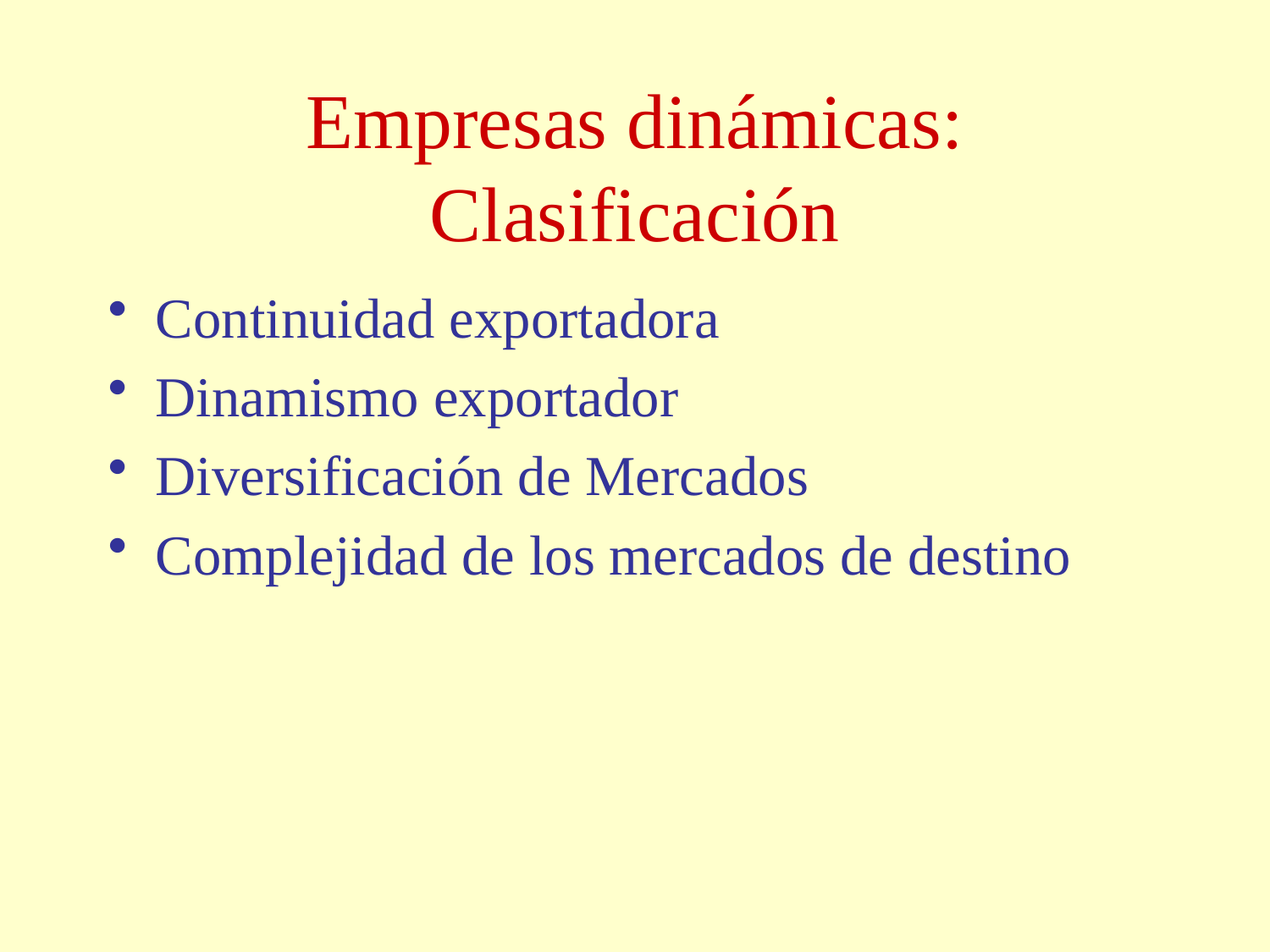

# Empresas dinámicas: Clasificación
Continuidad exportadora
Dinamismo exportador
Diversificación de Mercados
Complejidad de los mercados de destino